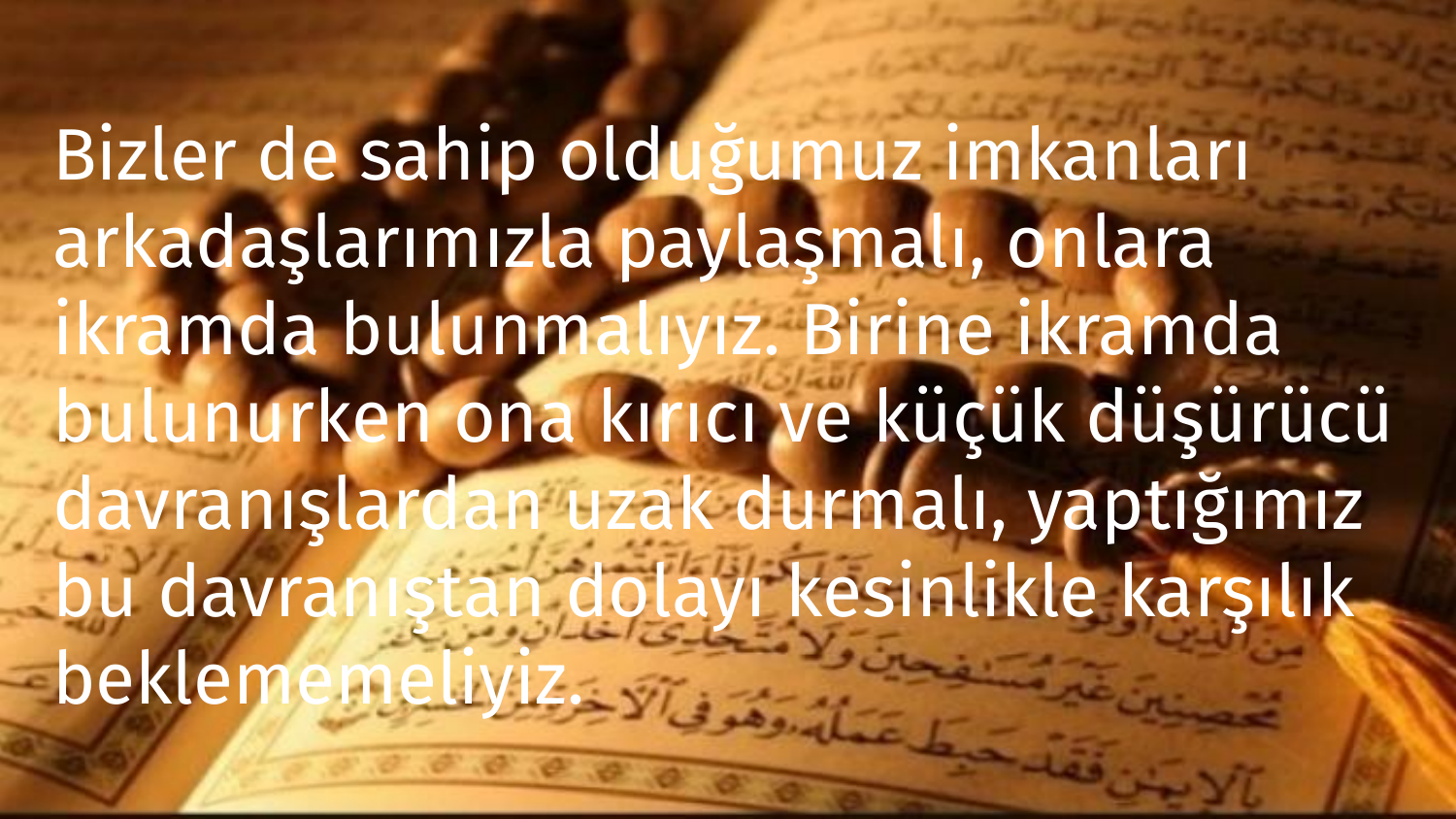

Bizler de sahip olduğumuz imkanları arkadaşlarımızla paylaşmalı, onlara ikramda bulunmalıyız. Birine ikramda bulunurken ona kırıcı ve küçük düşürücü davranışlardan uzak durmalı, yaptığımız bu davranıştan dolayı kesinlikle karşılık beklememeliyiz.